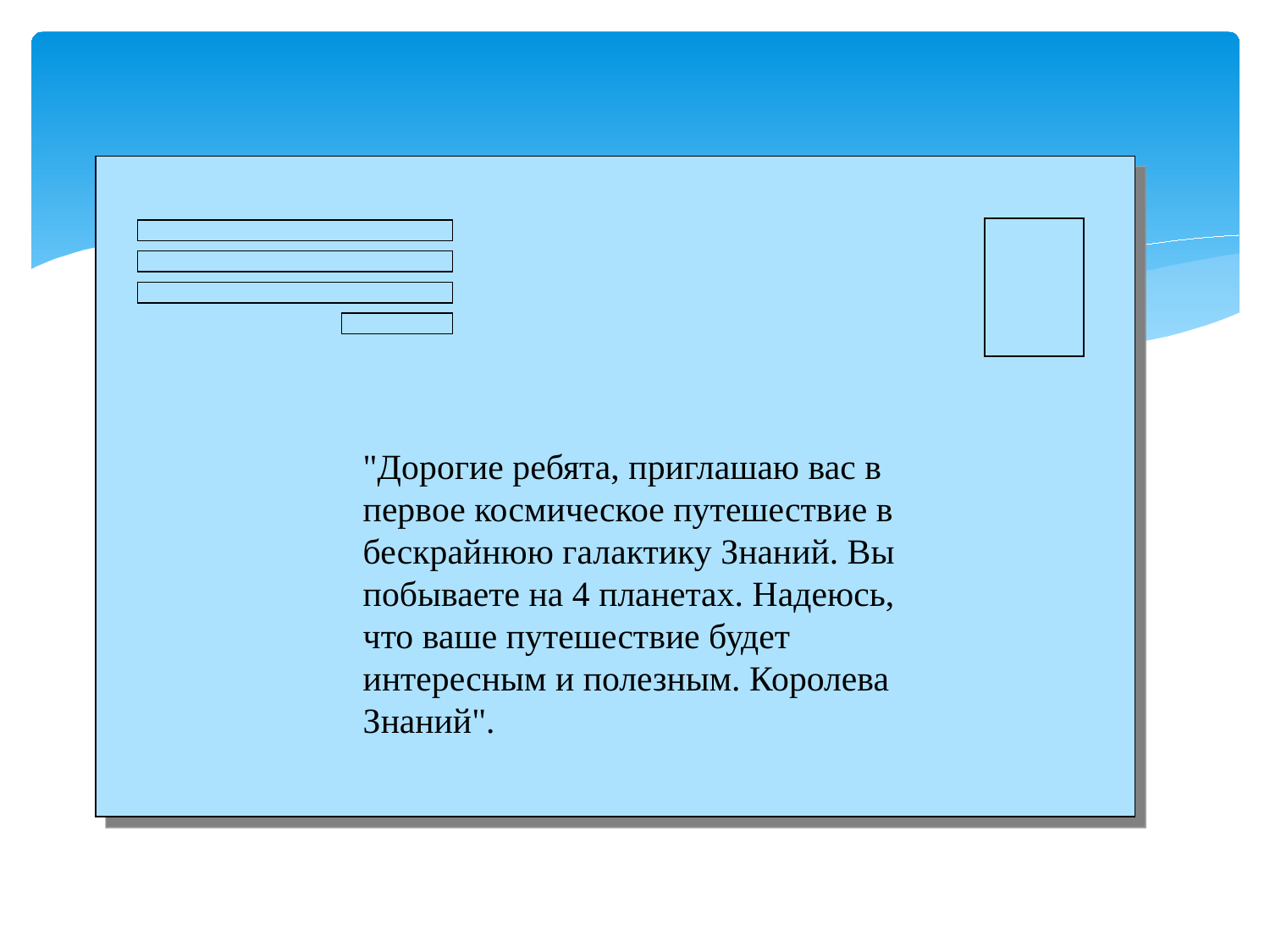

#
"Дорогие ребята, приглашаю вас в первое космическое путешествие в бескрайнюю галактику Знаний. Вы побываете на 4 планетах. Надеюсь, что ваше путешествие будет интересным и полезным. Королева Знаний".